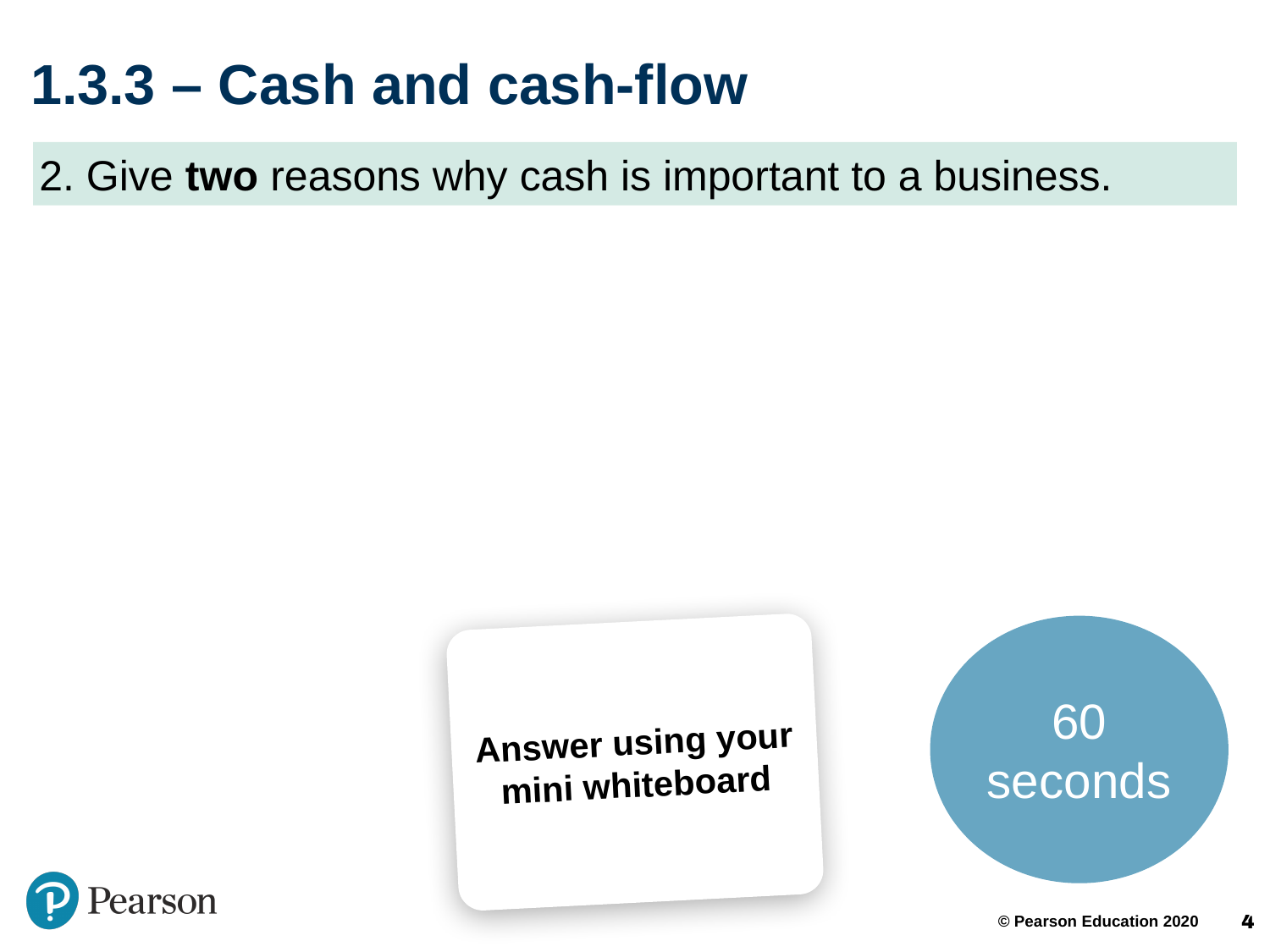

# 1.3.3 – Cash and cash-flow
2. Give two reasons why cash is important to a business.

60 seconds

Answer using your mini whiteboard

4